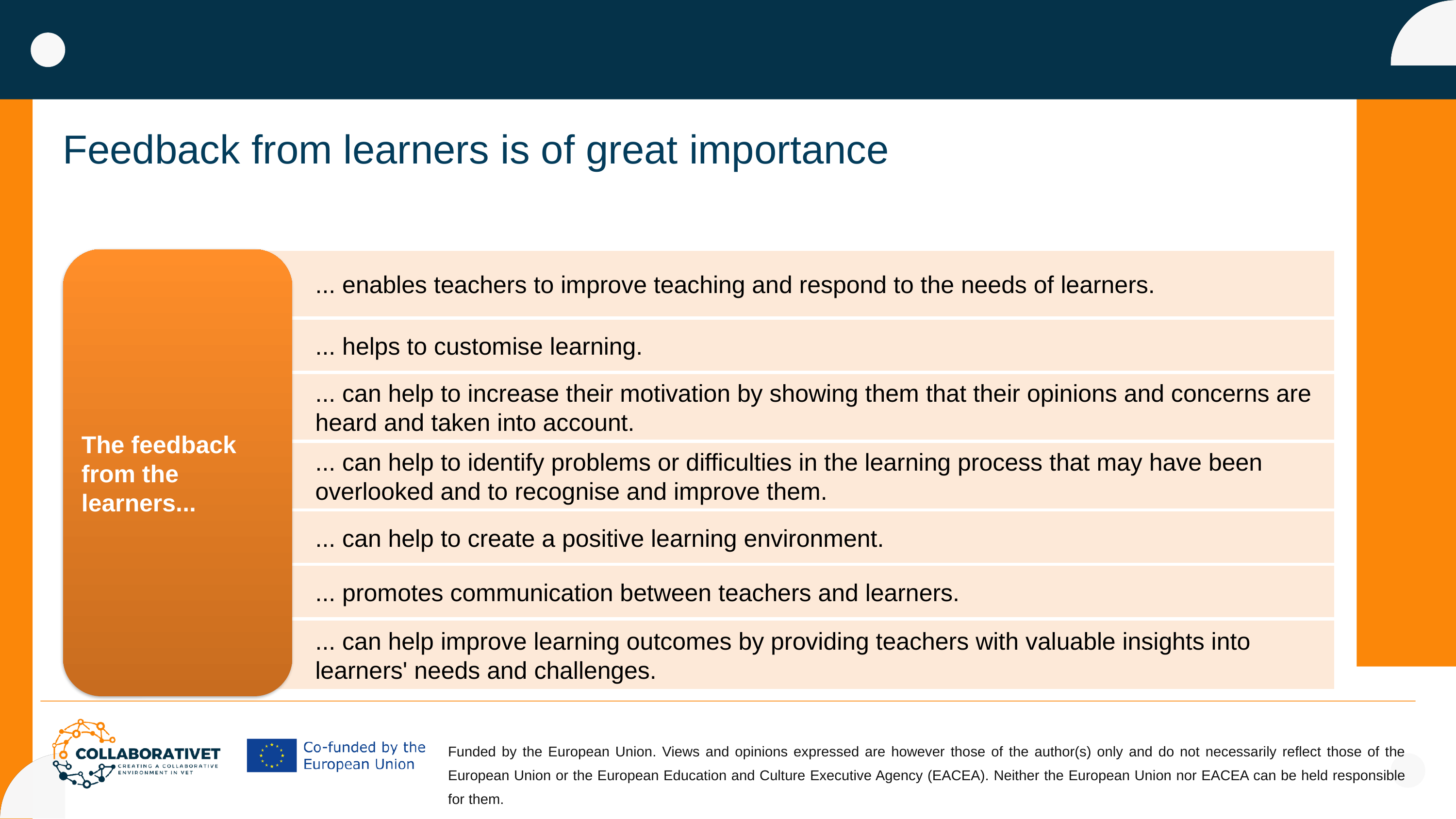

Feedback from learners is of great importance
The feedback from the learners...
... enables teachers to improve teaching and respond to the needs of learners.
... helps to customise learning.
... can help to increase their motivation by showing them that their opinions and concerns are heard and taken into account.
... can help to identify problems or difficulties in the learning process that may have been overlooked and to recognise and improve them.
... can help to create a positive learning environment.
... promotes communication between teachers and learners.
... can help improve learning outcomes by providing teachers with valuable insights into learners' needs and challenges.

Funded by the European Union. Views and opinions expressed are however those of the author(s) only and do not necessarily reflect those of the European Union or the European Education and Culture Executive Agency (EACEA). Neither the European Union nor EACEA can be held responsible for them.